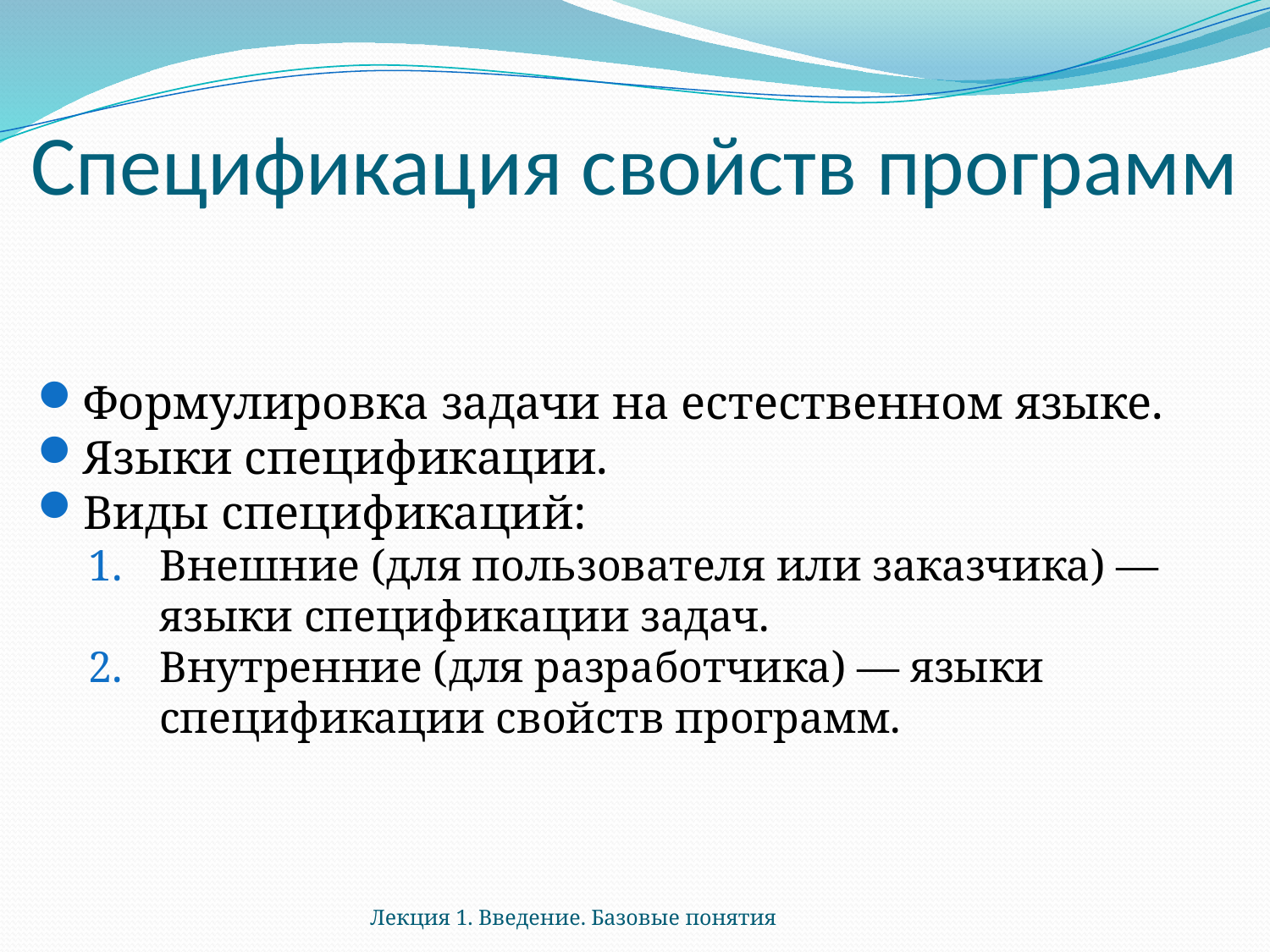

# Спецификация свойств программ
Формулировка задачи на естественном языке.
Языки спецификации.
Виды спецификаций:
Внешние (для пользователя или заказчика) — языки спецификации задач.
Внутренние (для разработчика) — языки спецификации свойств программ.
Лекция 1. Введение. Базовые понятия